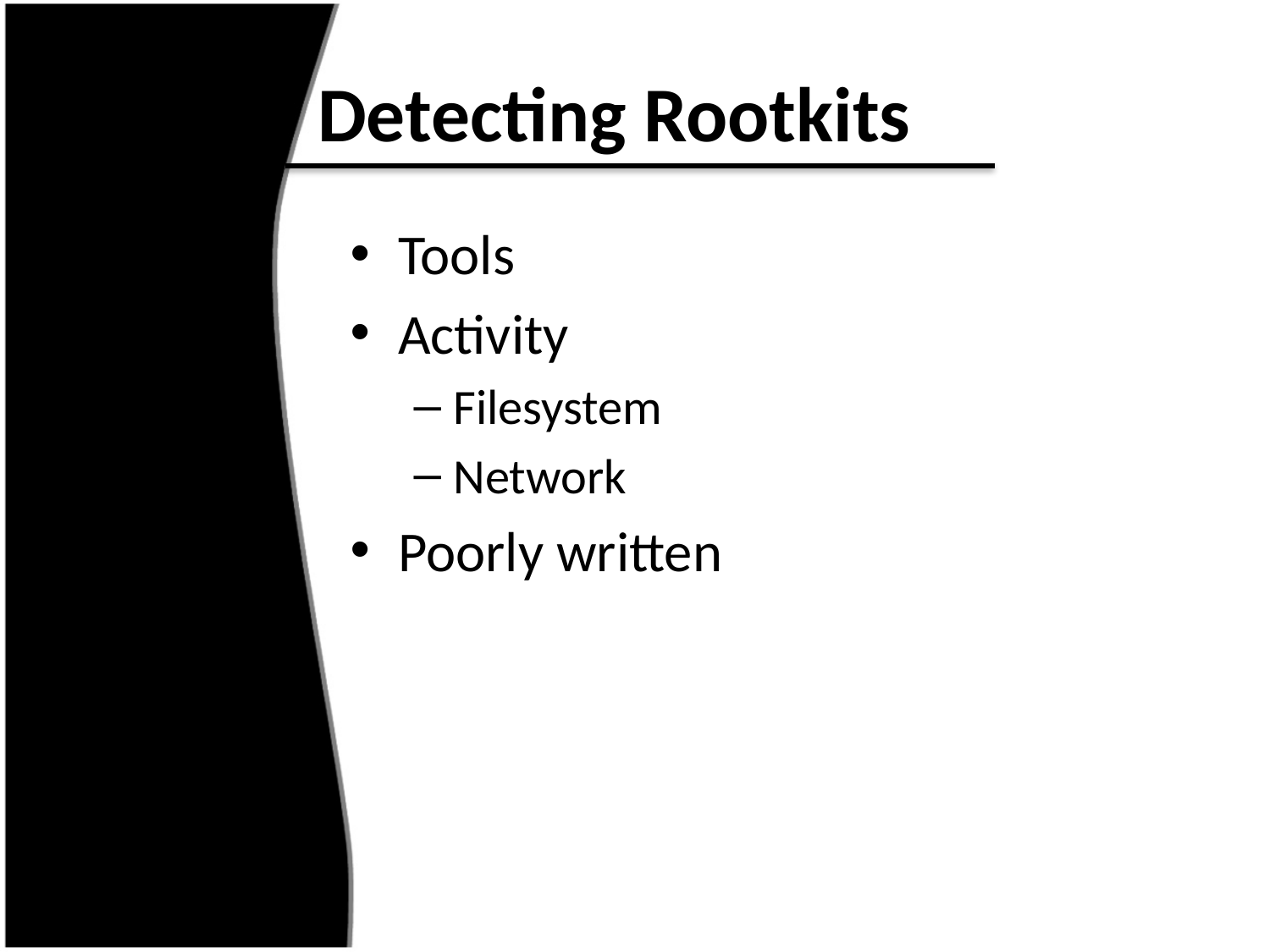

# Detecting Rootkits
Tools
Activity
Filesystem
Network
Poorly written